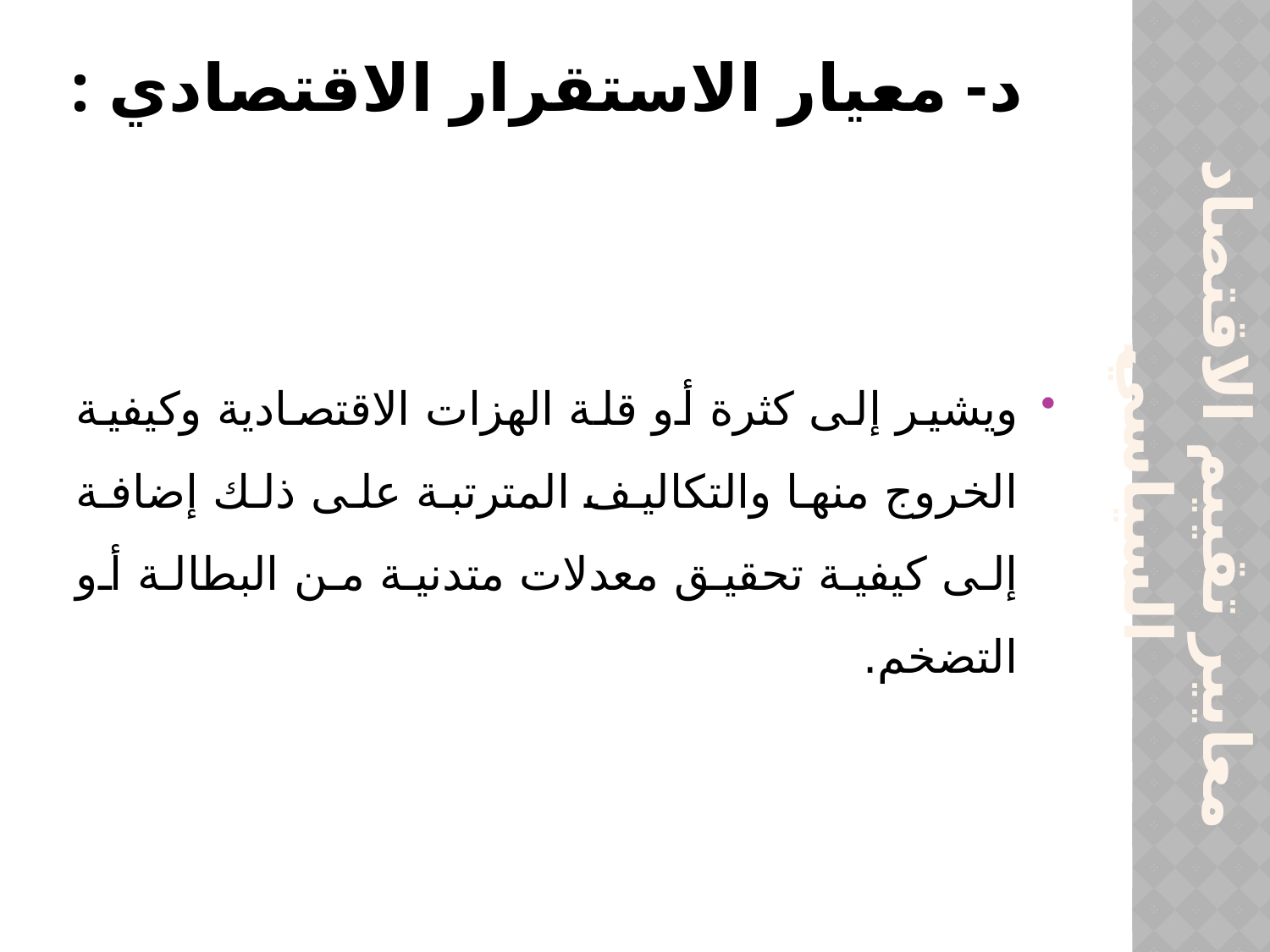

# د- معيار الاستقرار الاقتصادي :
ويشير إلى كثرة أو قلة الهزات الاقتصادية وكيفية الخروج منها والتكاليف المترتبة على ذلك إضافة إلى كيفية تحقيق معدلات متدنية من البطالة أو التضخم.

معايير تقييم الاقتصاد السياسي